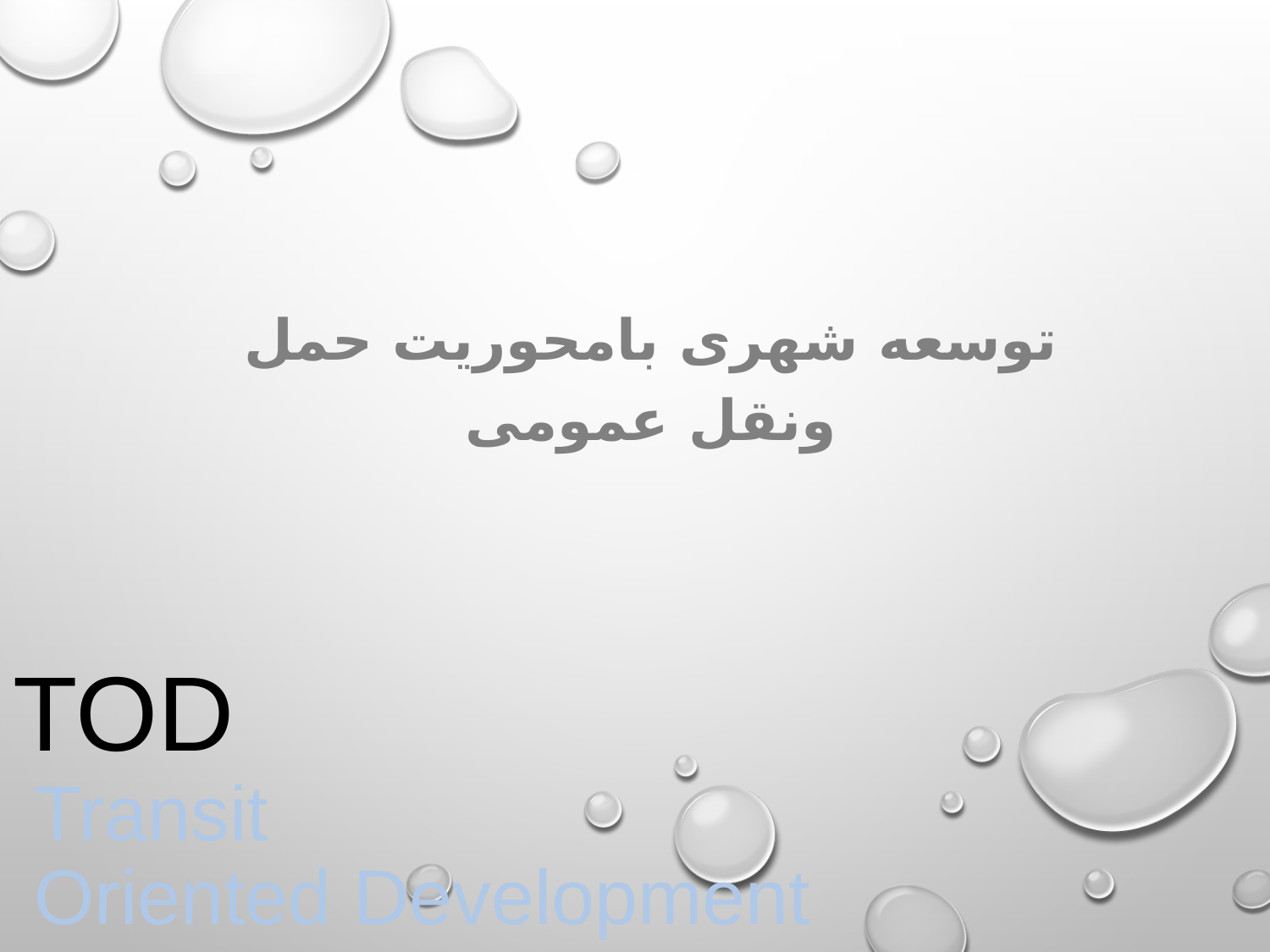

توسعه شهری بامحوریت حمل ونقل عمومی

# TOD Transit Oriented Development